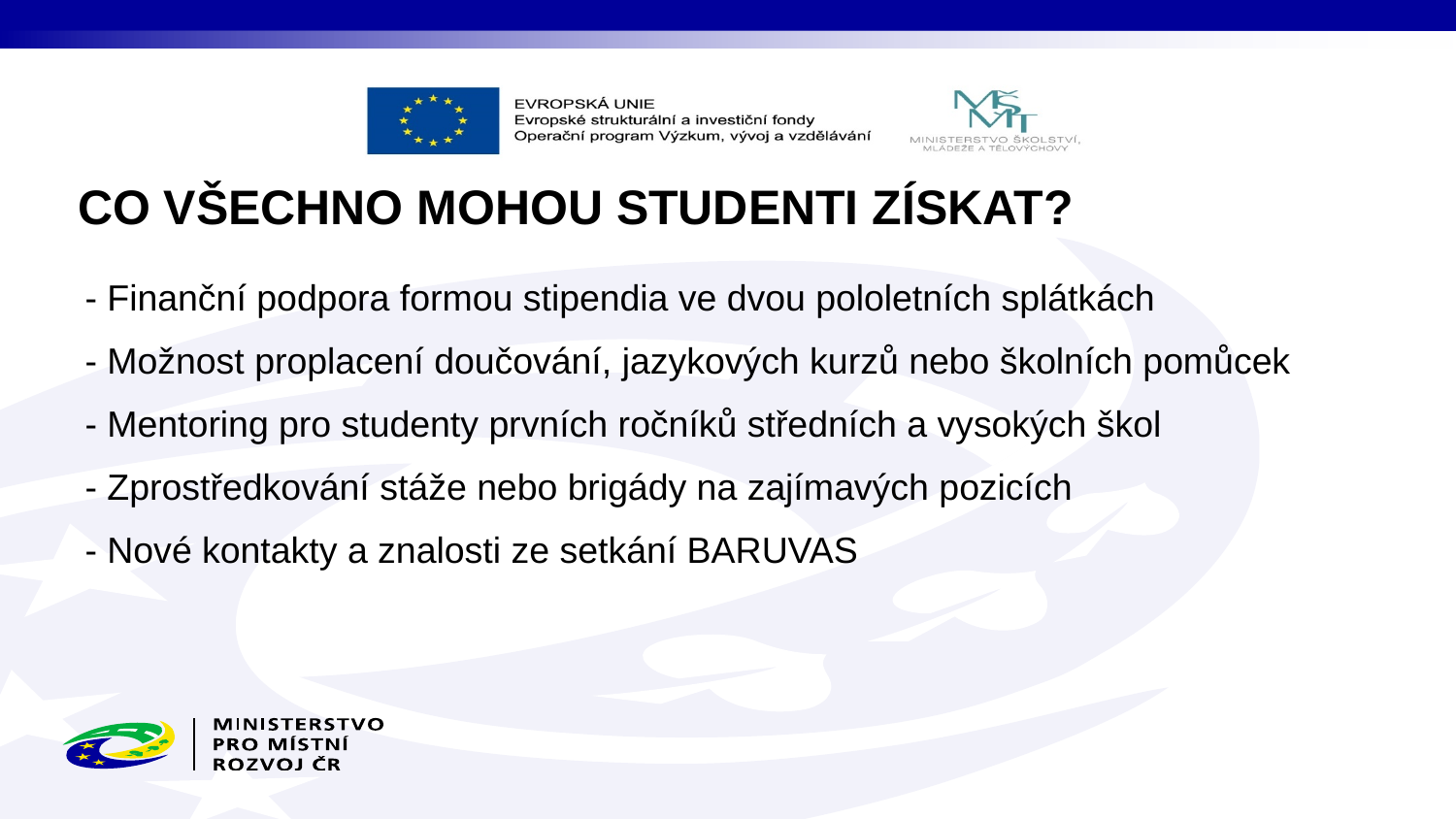

CO VŠECHNO MOHOU STUDENTI ZÍSKAT?
- Finanční podpora formou stipendia ve dvou pololetních splátkách
- Možnost proplacení doučování, jazykových kurzů nebo školních pomůcek
- Mentoring pro studenty prvních ročníků středních a vysokých škol
- Zprostředkování stáže nebo brigády na zajímavých pozicích
- Nové kontakty a znalosti ze setkání BARUVAS